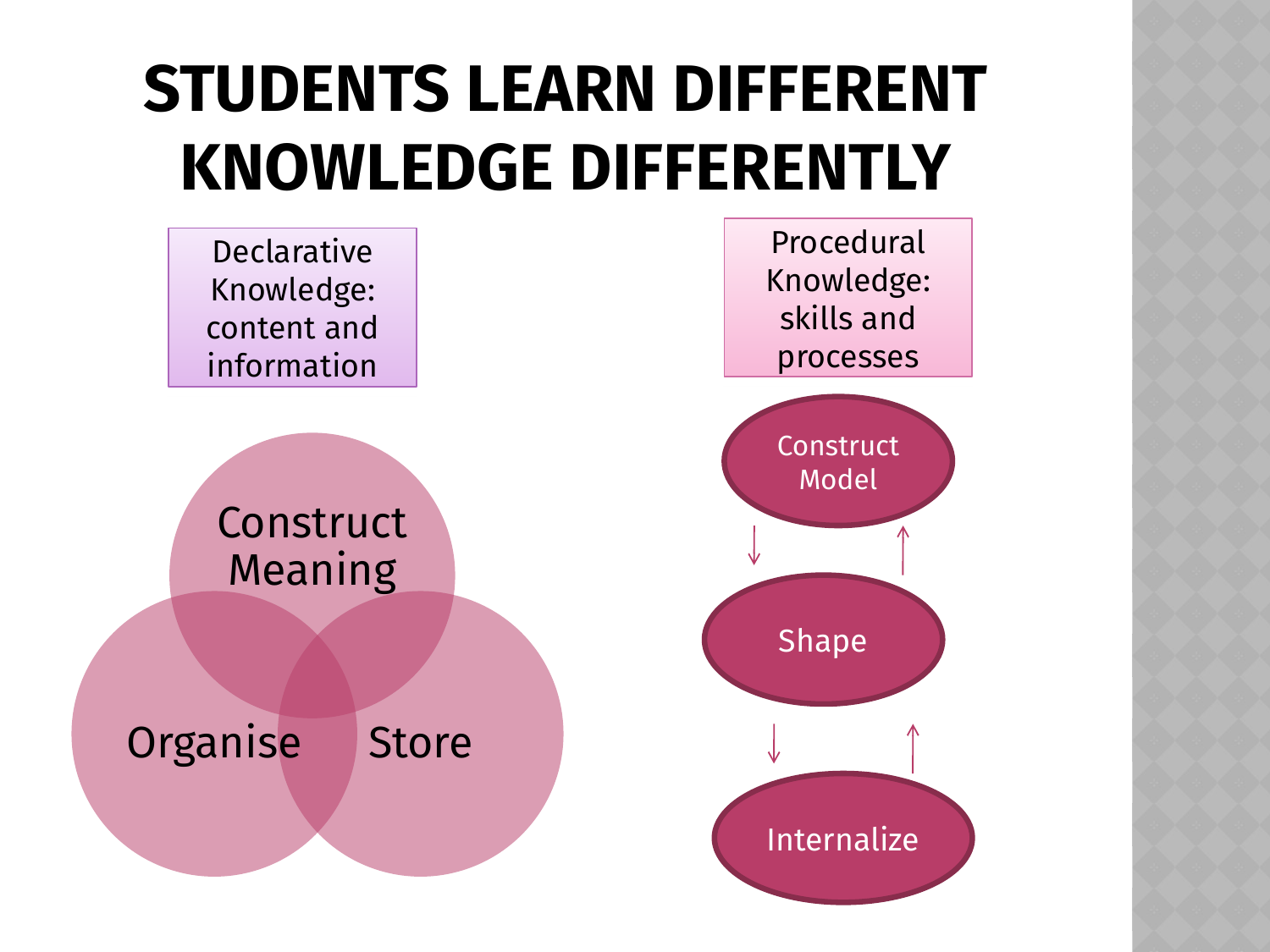

# Students learn different knowledge differently

Procedural Knowledge: skills and processes
Declarative Knowledge: content and information
Construct Model
Construct Meaning
Store
Organise
Shape
Internalize